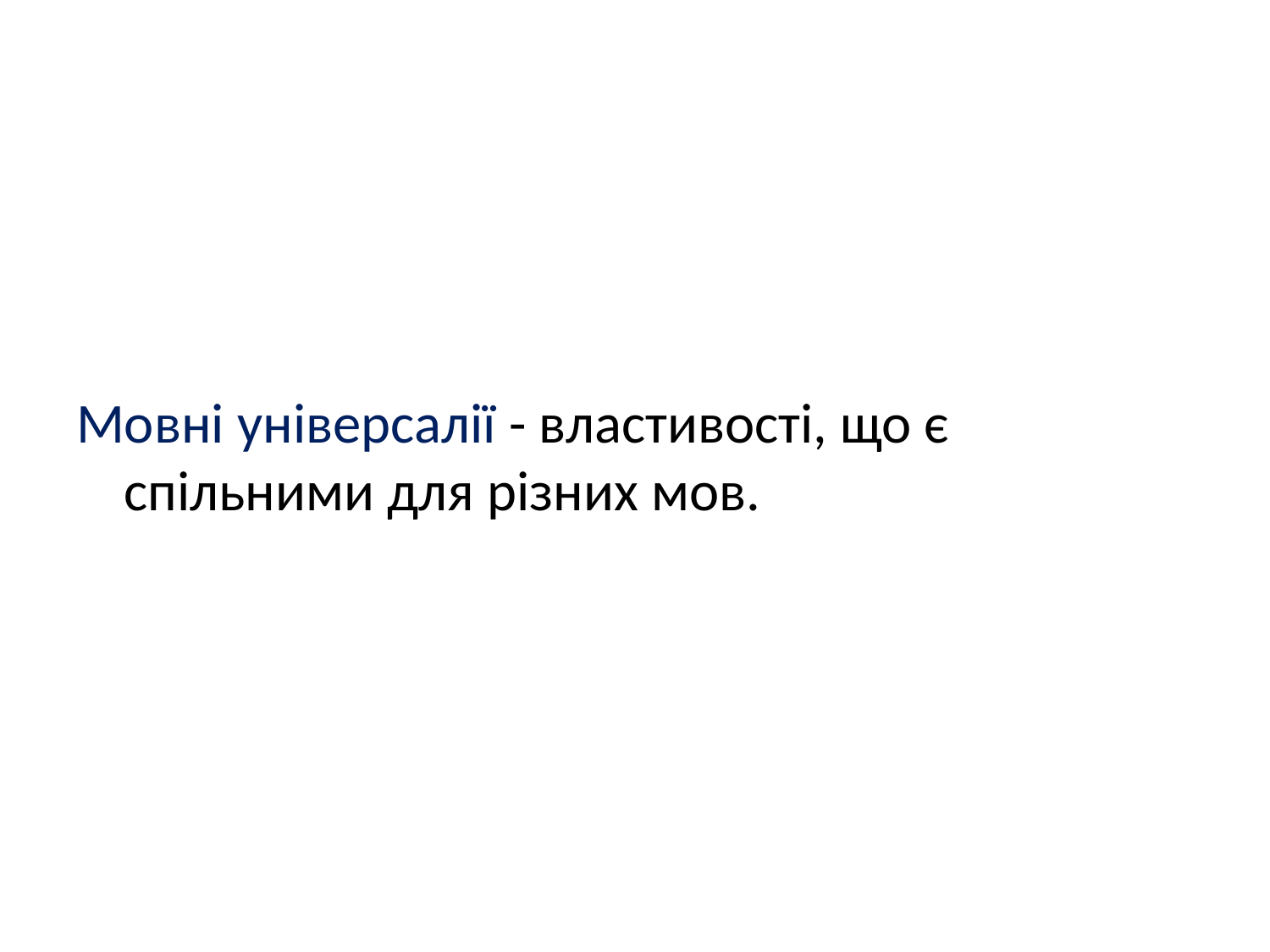

#

Мовні універсалії - властивості, що є спільними для різних мов.